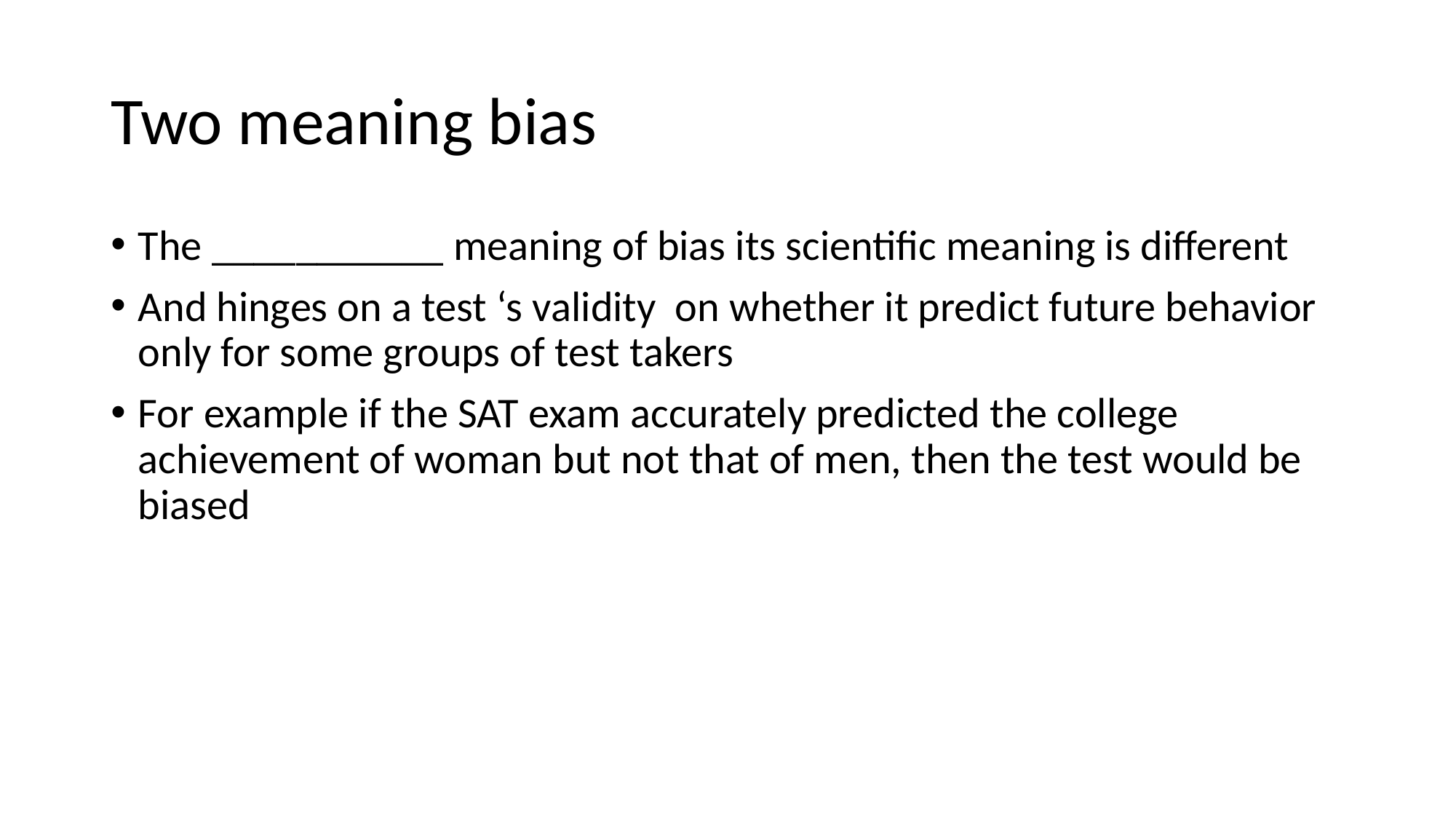

# Two meaning bias
The ___________ meaning of bias its scientific meaning is different
And hinges on a test ‘s validity  on whether it predict future behavior only for some groups of test takers
For example if the SAT exam accurately predicted the college achievement of woman but not that of men, then the test would be biased